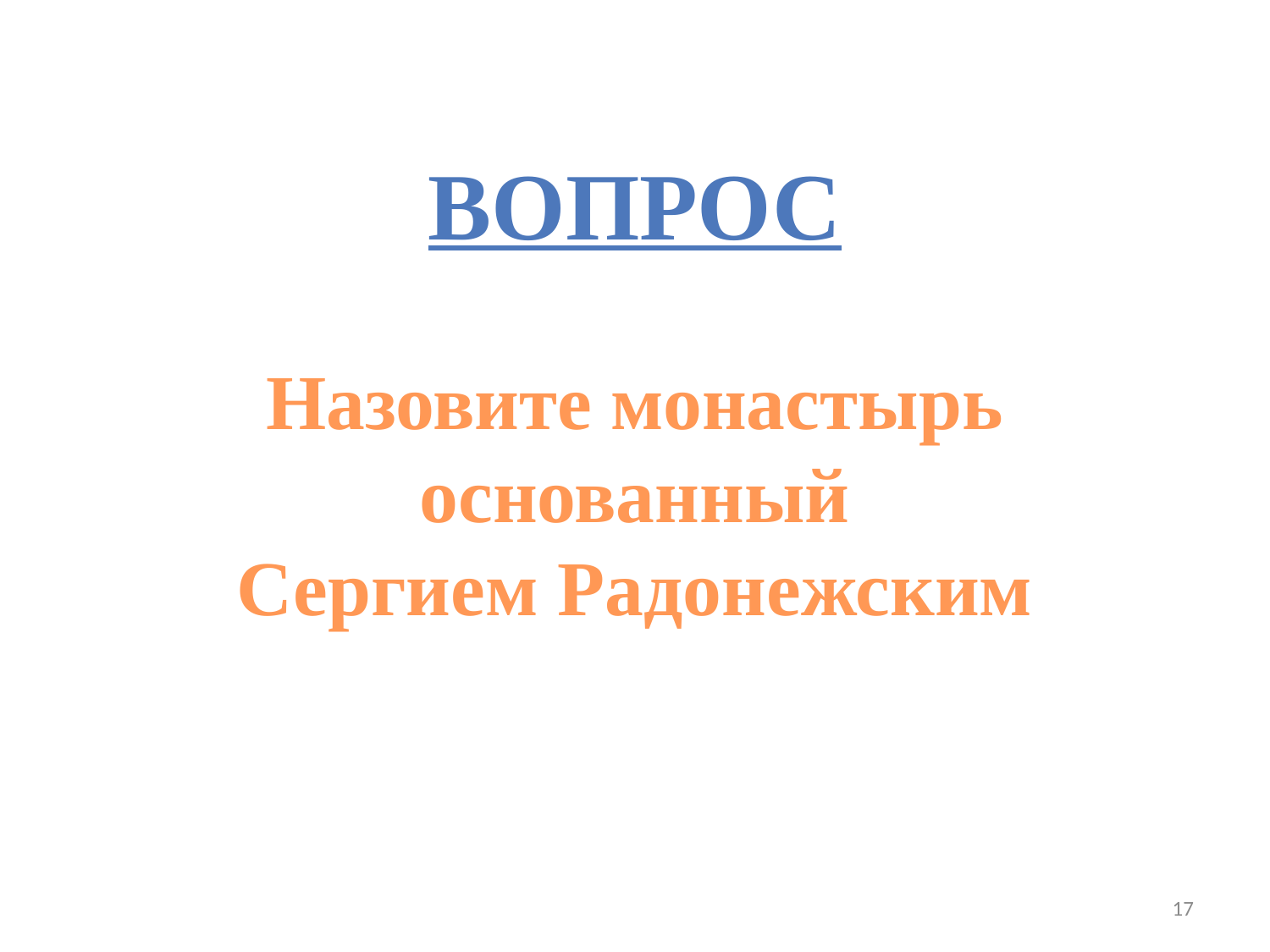

Вопрос

Назовите монастырь основанный
Сергием Радонежским
17